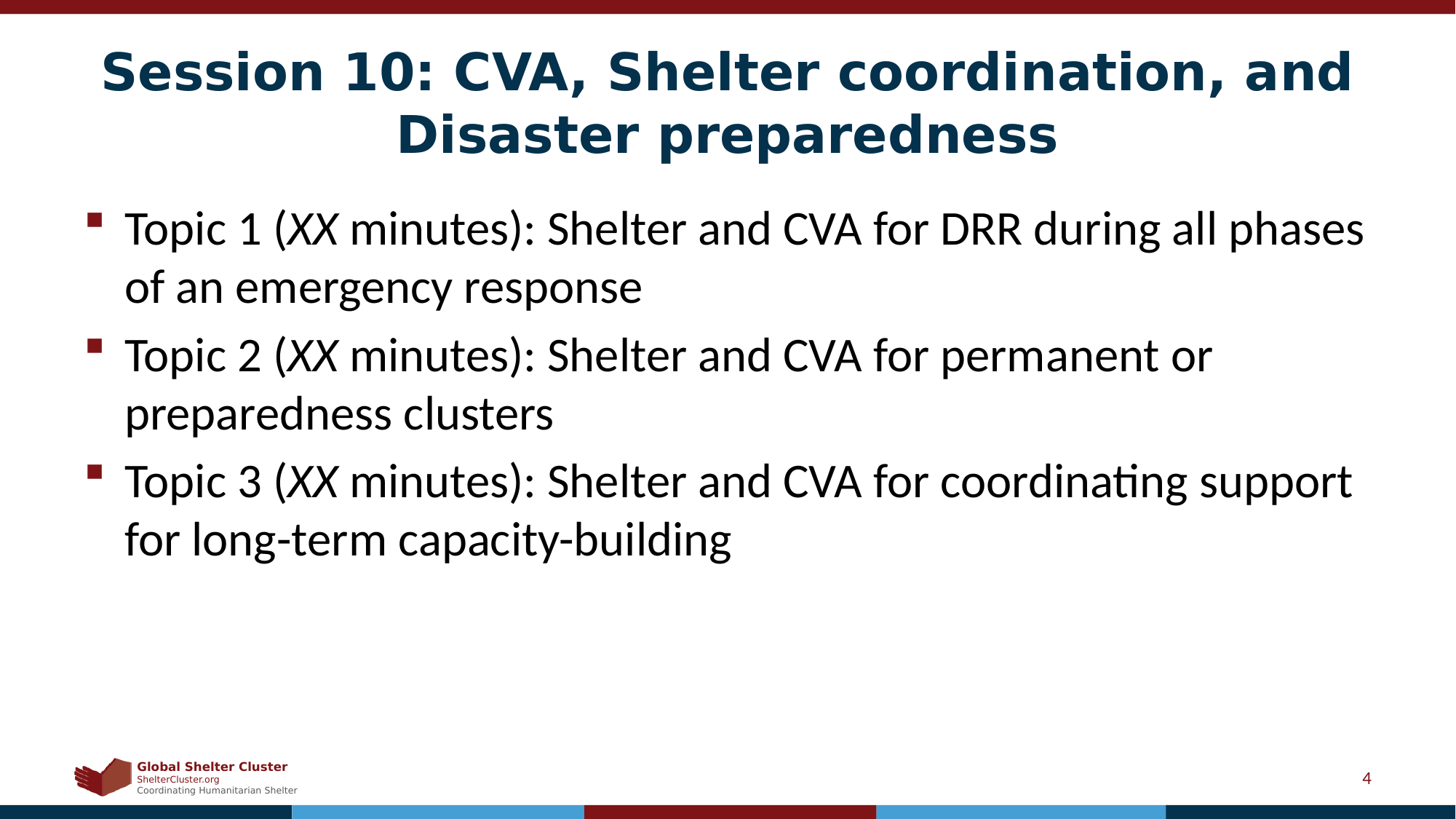

# Session 10: CVA, Shelter coordination, and Disaster preparedness
Topic 1 (XX minutes): Shelter and CVA for DRR during all phases of an emergency response
Topic 2 (XX minutes): Shelter and CVA for permanent or preparedness clusters
Topic 3 (XX minutes): Shelter and CVA for coordinating support for long-term capacity-building
4